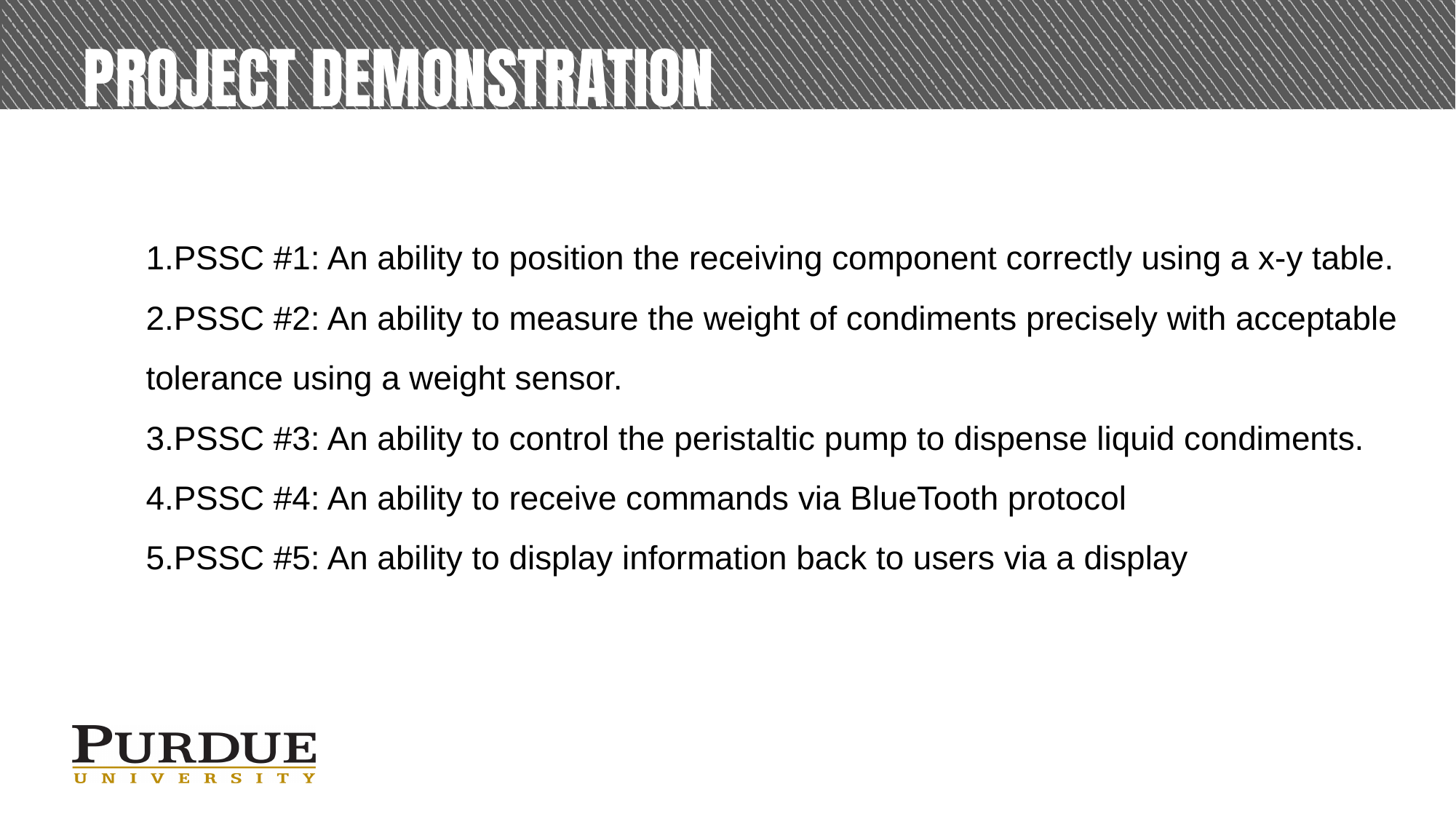

# PROJECT DEMONSTRATION

PSSC #1: An ability to position the receiving component correctly using a x-y table.
PSSC #2: An ability to measure the weight of condiments precisely with acceptable tolerance using a weight sensor.
PSSC #3: An ability to control the peristaltic pump to dispense liquid condiments.
PSSC #4: An ability to receive commands via BlueTooth protocol
PSSC #5: An ability to display information back to users via a display